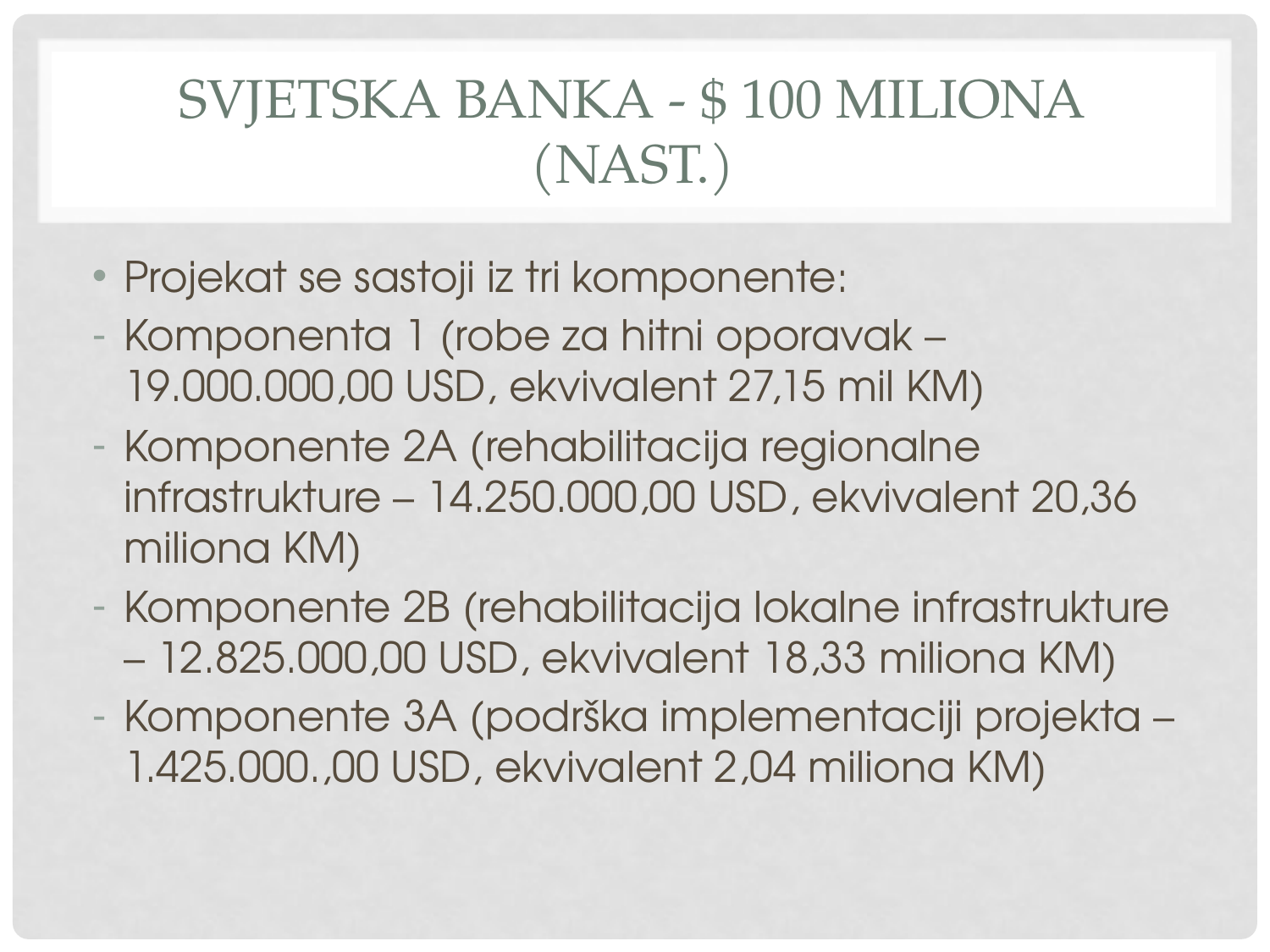

# Svjetska banka - $ 100 miliona (nast.)
Projekat se sastoji iz tri komponente:
Komponenta 1 (robe za hitni oporavak – 19.000.000,00 USD, ekvivalent 27,15 mil KM)
Komponente 2A (rehabilitacija regionalne infrastrukture – 14.250.000,00 USD, ekvivalent 20,36 miliona KM)
Komponente 2B (rehabilitacija lokalne infrastrukture – 12.825.000,00 USD, ekvivalent 18,33 miliona KM)
Komponente 3A (podrška implementaciji projekta – 1.425.000.,00 USD, ekvivalent 2,04 miliona KM)